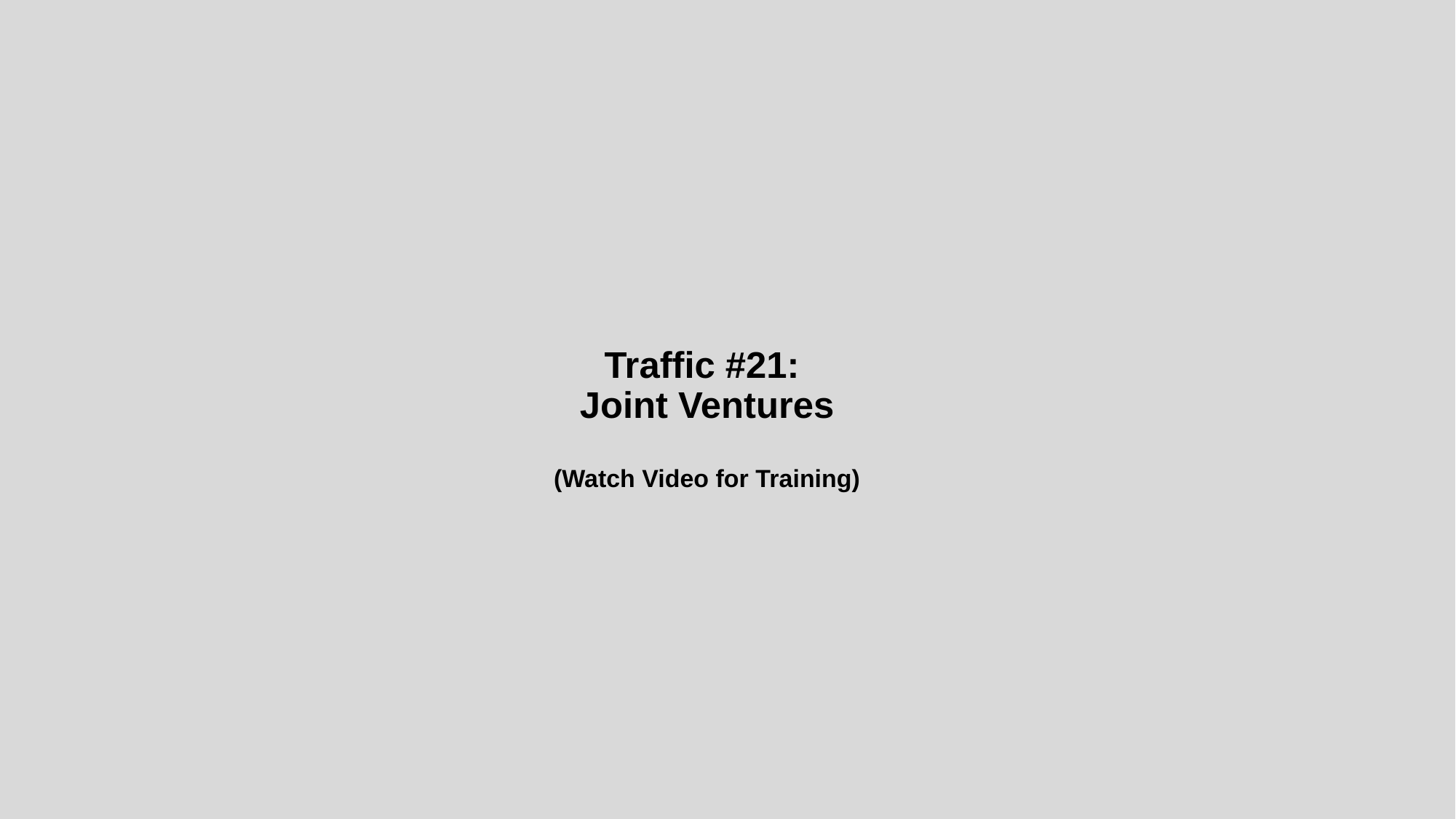

# Traffic #21: Joint Ventures (Watch Video for Training)